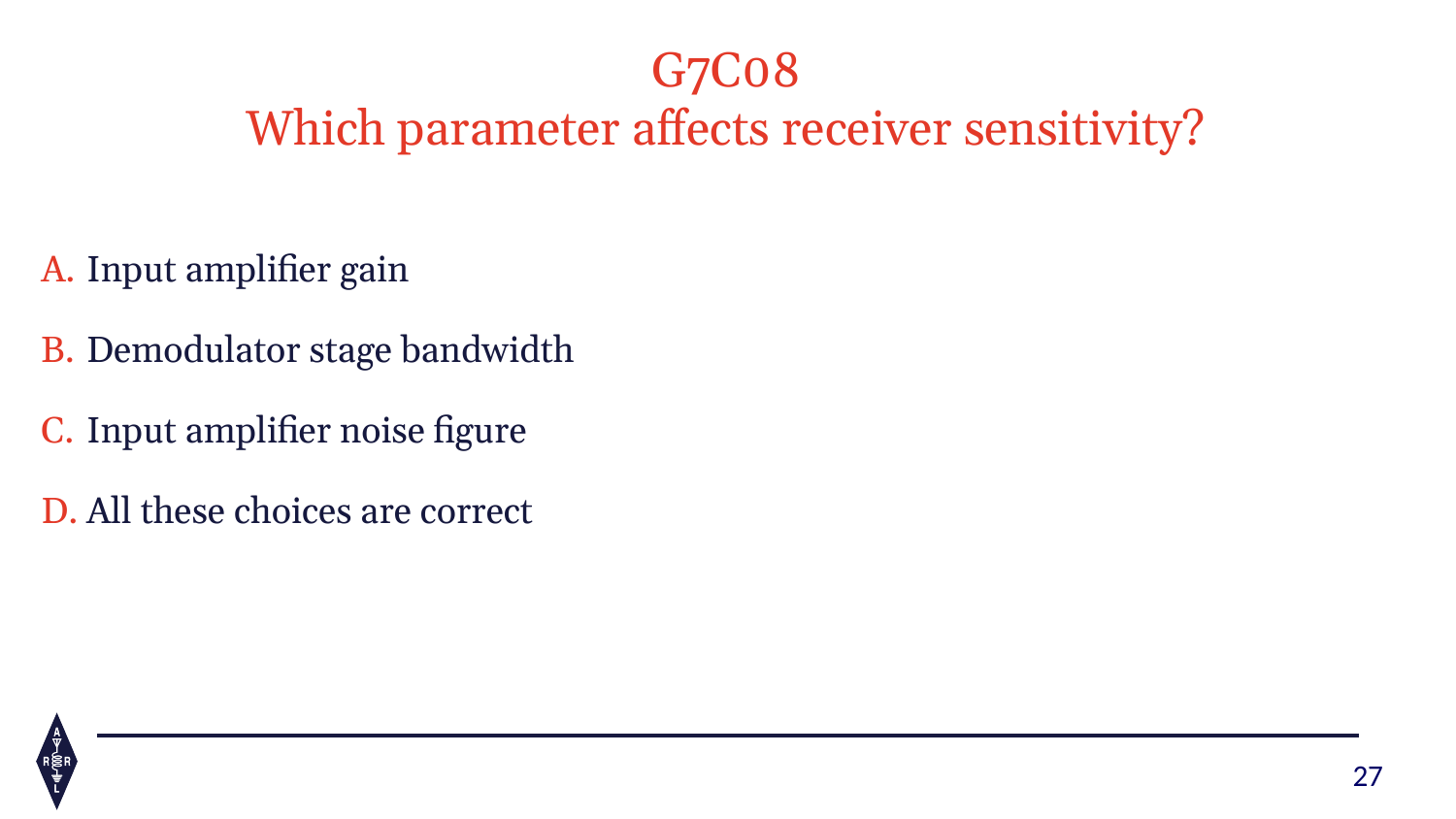

G7C08
Which parameter affects receiver sensitivity?
Input amplifier gain
Demodulator stage bandwidth
Input amplifier noise figure
All these choices are correct
27